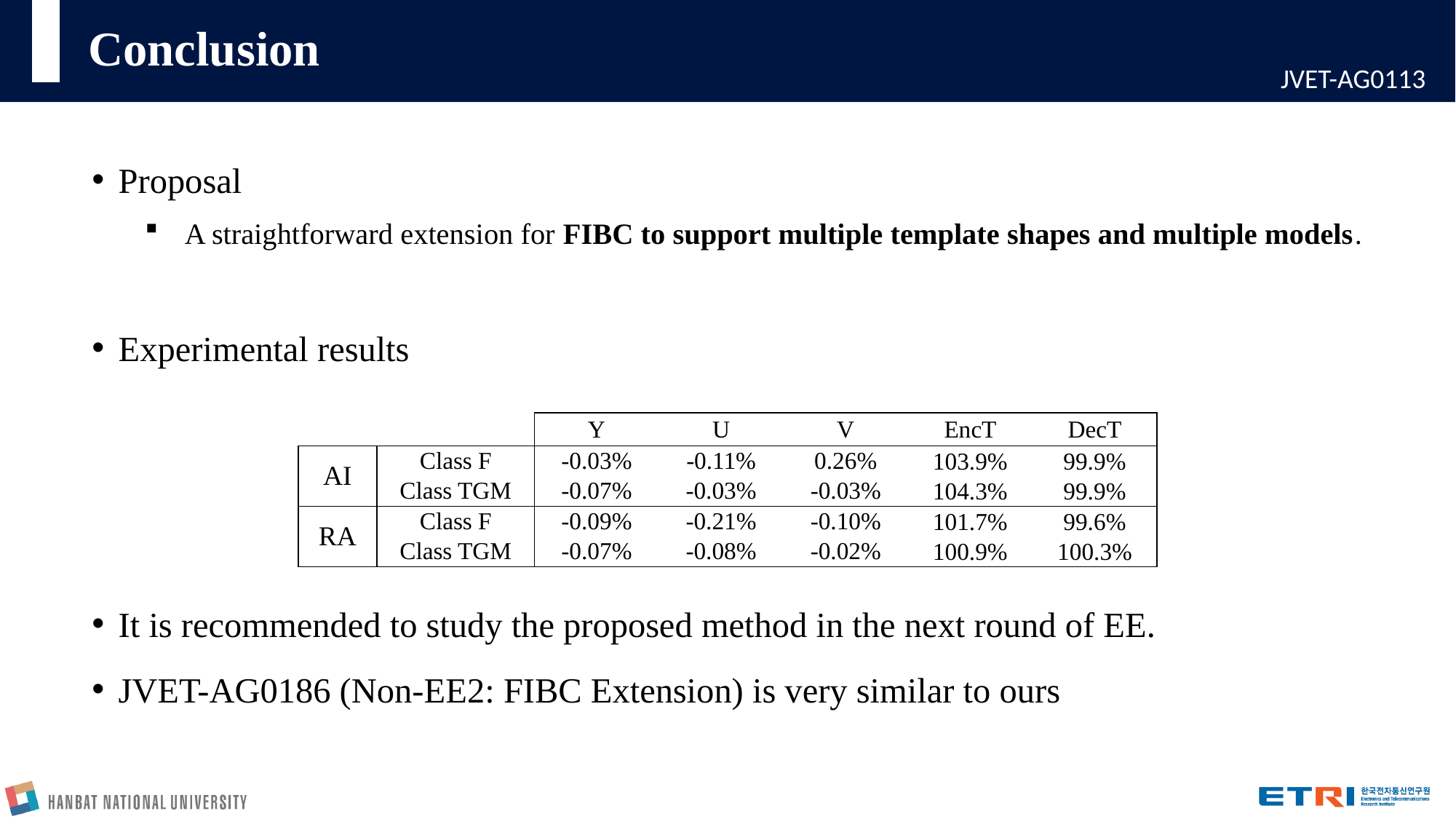

# Conclusion
Proposal
A straightforward extension for FIBC to support multiple template shapes and multiple models.

Experimental results

It is recommended to study the proposed method in the next round of EE.
JVET-AG0186 (Non-EE2: FIBC Extension) is very similar to ours
|  |  | Y | U | V | EncT | DecT |
| --- | --- | --- | --- | --- | --- | --- |
| AI | Class F | -0.03% | -0.11% | 0.26% | 103.9% | 99.9% |
|  | Class TGM | -0.07% | -0.03% | -0.03% | 104.3% | 99.9% |
| RA | Class F | -0.09% | -0.21% | -0.10% | 101.7% | 99.6% |
|  | Class TGM | -0.07% | -0.08% | -0.02% | 100.9% | 100.3% |